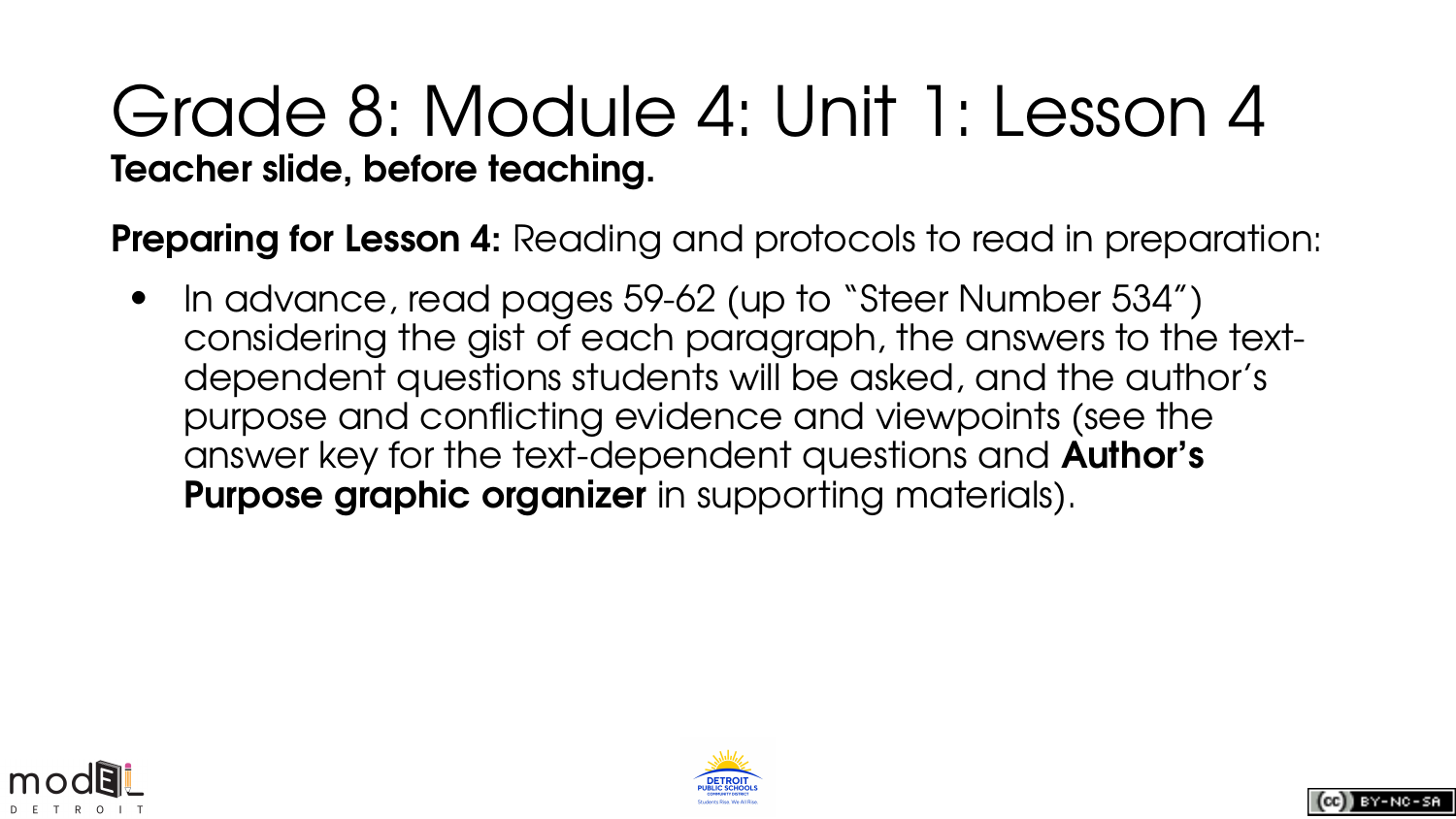

# Grade 8: Module 4: Unit 1: Lesson 4
Teacher slide, before teaching.

Preparing for Lesson 4: Reading and protocols to read in preparation:
In advance, read pages 59-62 (up to “Steer Number 534”) considering the gist of each paragraph, the answers to the text-dependent questions students will be asked, and the author’s purpose and conflicting evidence and viewpoints (see the answer key for the text-dependent questions and Author’s Purpose graphic organizer in supporting materials).